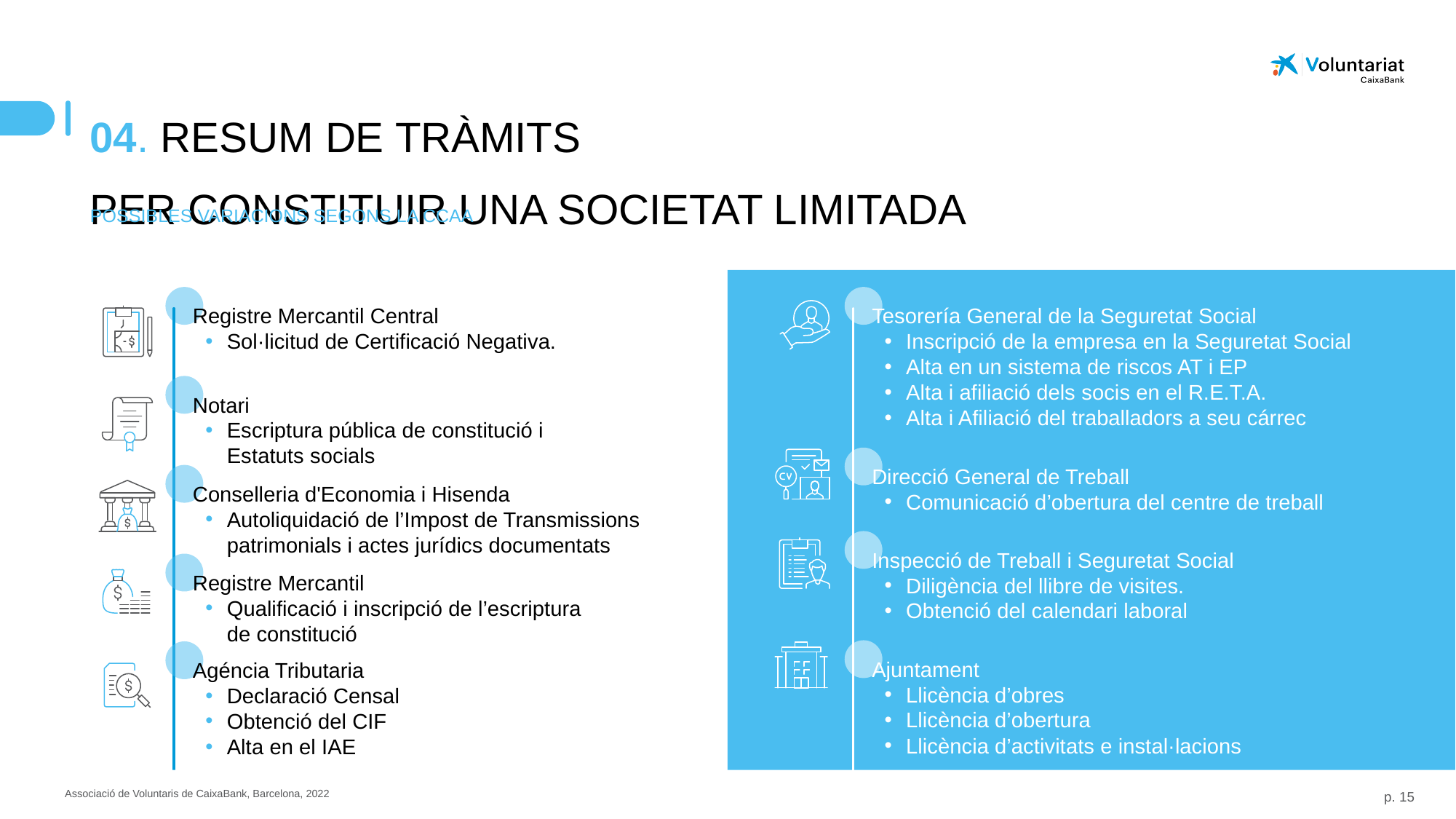

04. RESUM DE TRÀMITS
PER CONSTITUIR UNA SOCIETAT LIMITADA

POSSIBLES VARIACIONS SEGONS LA CCAA

Registre Mercantil Central
Sol·licitud de Certificació Negativa.

Tesorería General de la Seguretat Social
Inscripció de la empresa en la Seguretat Social
Alta en un sistema de riscos AT i EP
Alta i afiliació dels socis en el R.E.T.A.
Alta i Afiliació del traballadors a seu cárrec

Notari
Escriptura pública de constitució i Estatuts socials

Direcció General de Treball
Comunicació d’obertura del centre de treball

Conselleria d'Economia i Hisenda
Autoliquidació de l’Impost de Transmissions patrimonials i actes jurídics documentats

Inspecció de Treball i Seguretat Social
Diligència del llibre de visites.
Obtenció del calendari laboral

Registre Mercantil
Qualificació i inscripció de l’escriptura de constitució

Ajuntament
Llicència d’obres
Llicència d’obertura
Llicència d’activitats e instal·lacions

Agéncia Tributaria
Declaració Censal
Obtenció del CIF
Alta en el IAE

Associació de Voluntaris de CaixaBank, Barcelona, ​​2022
p. 15